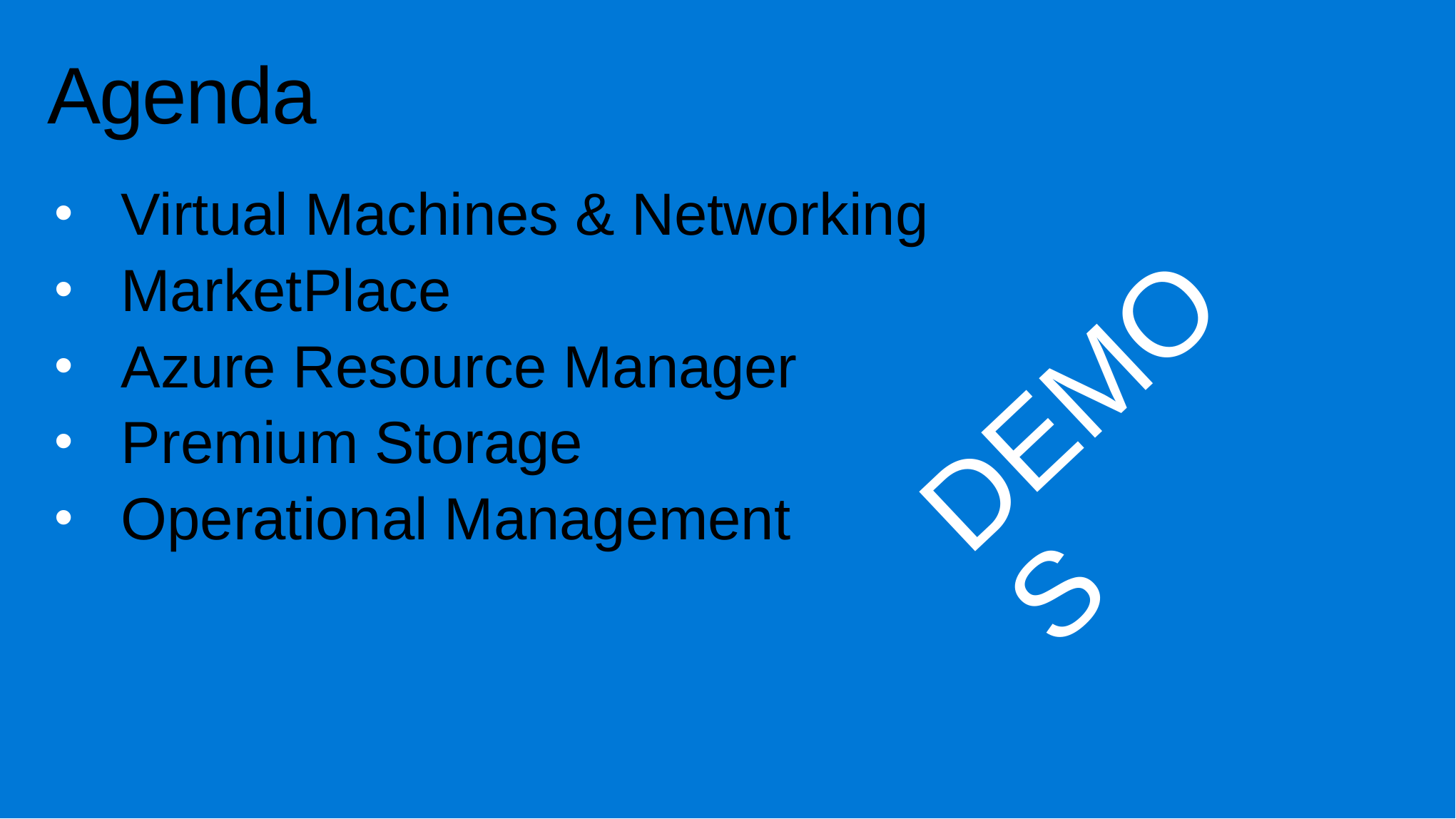

# Agenda
Virtual Machines & Networking
MarketPlace
Azure Resource Manager
Premium Storage
Operational Management

DEMOS